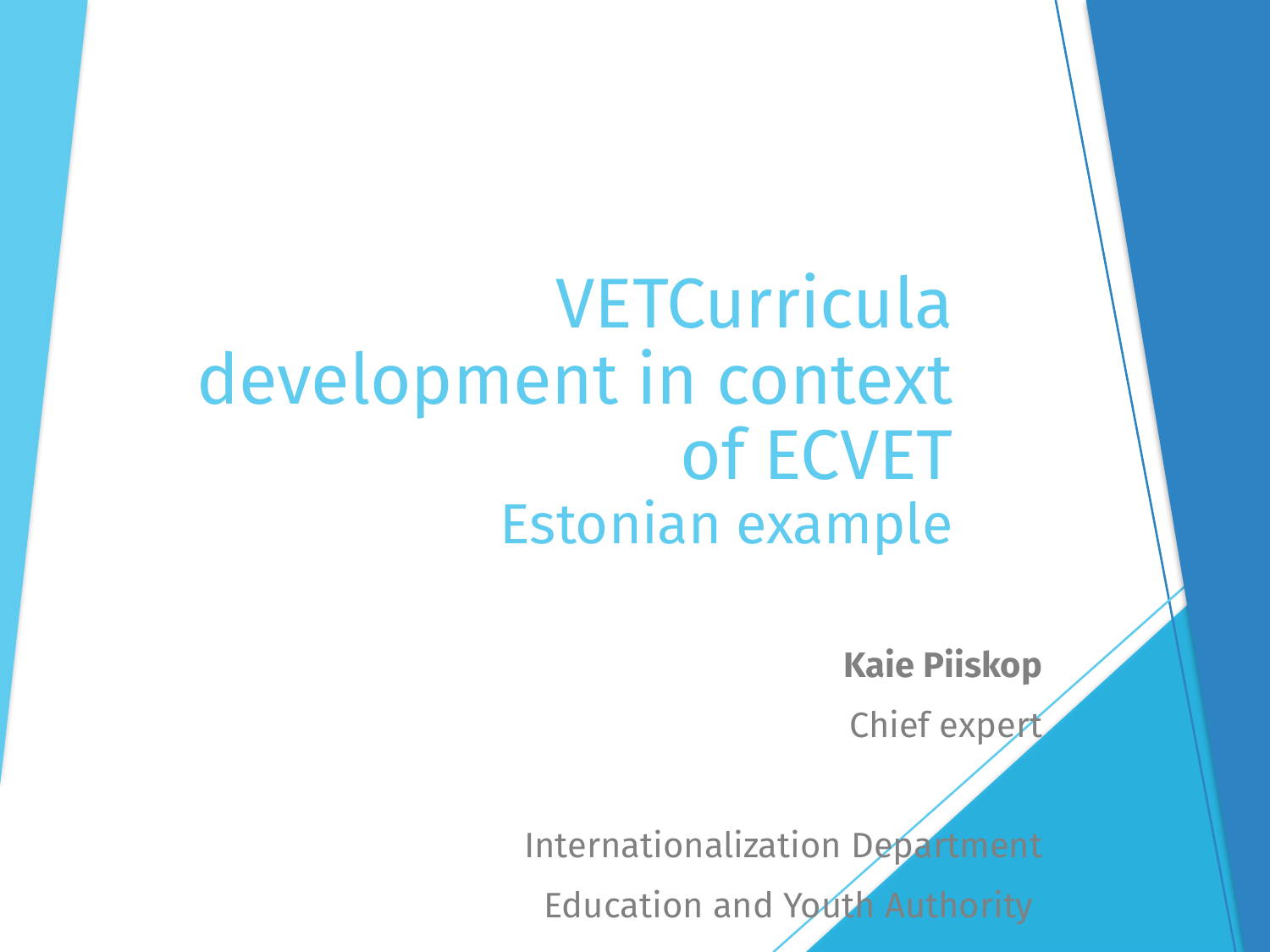

# VETCurricula development in context of ECVET Estonian example

Kaie Piiskop
Chief expert

Internationalization Department
Education and Youth Authority